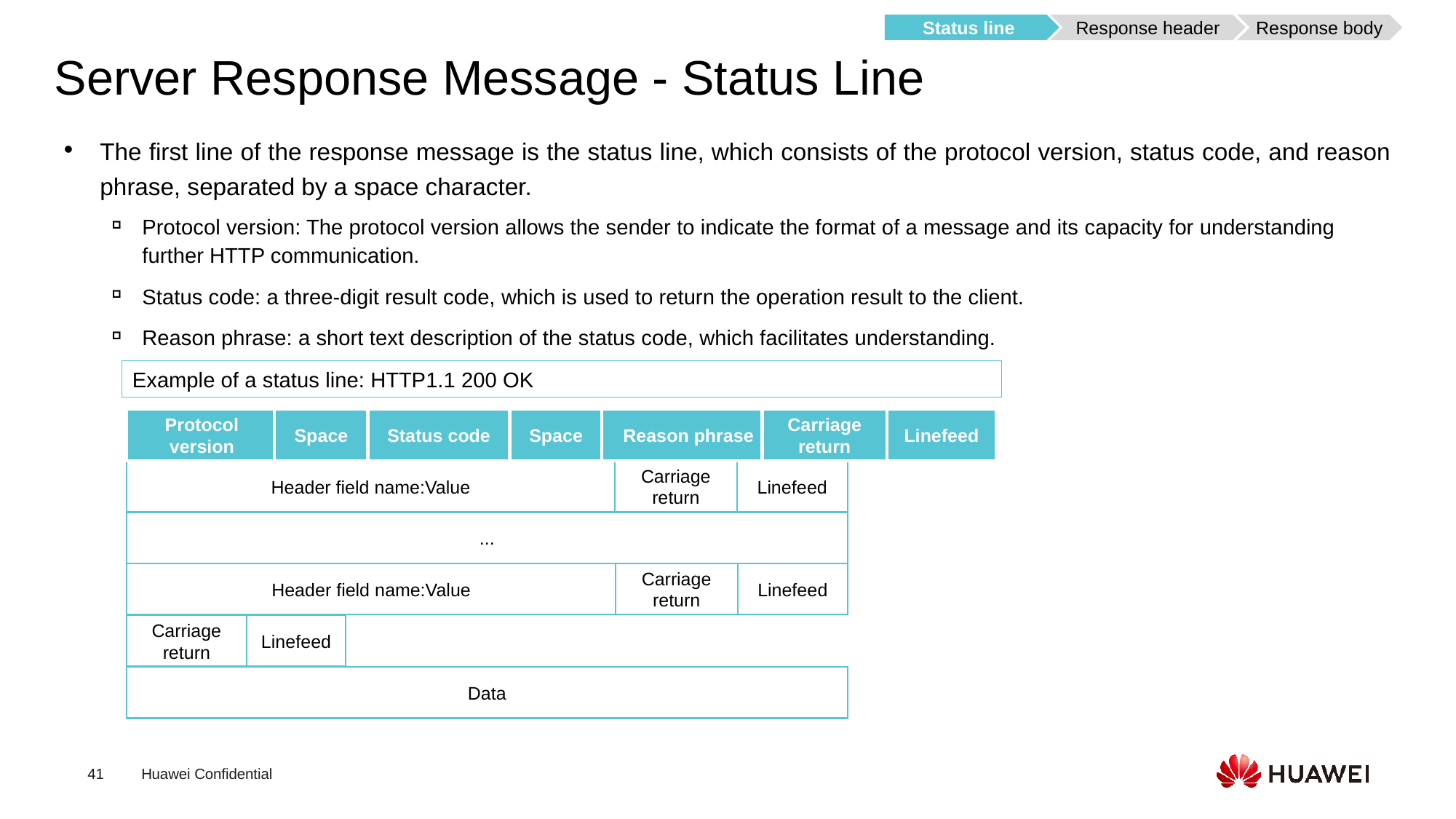

Response header
Response body
Request Data
Status line
# Server Response Message - Status Line
The first line of the response message is the status line, which consists of the protocol version, status code, and reason phrase, separated by a space character.
Protocol version: The protocol version allows the sender to indicate the format of a message and its capacity for understanding further HTTP communication.
Status code: a three-digit result code, which is used to return the operation result to the client.
Reason phrase: a short text description of the status code, which facilitates understanding.
Example of a status line: HTTP1.1 200 OK
Protocol version
Space
Status code
Space
Reason phrase
Carriage return
Linefeed
Header field name:Value
Carriage return
Linefeed
...
Header field name:Value
Carriage return
Linefeed
Carriage return
Linefeed
Data